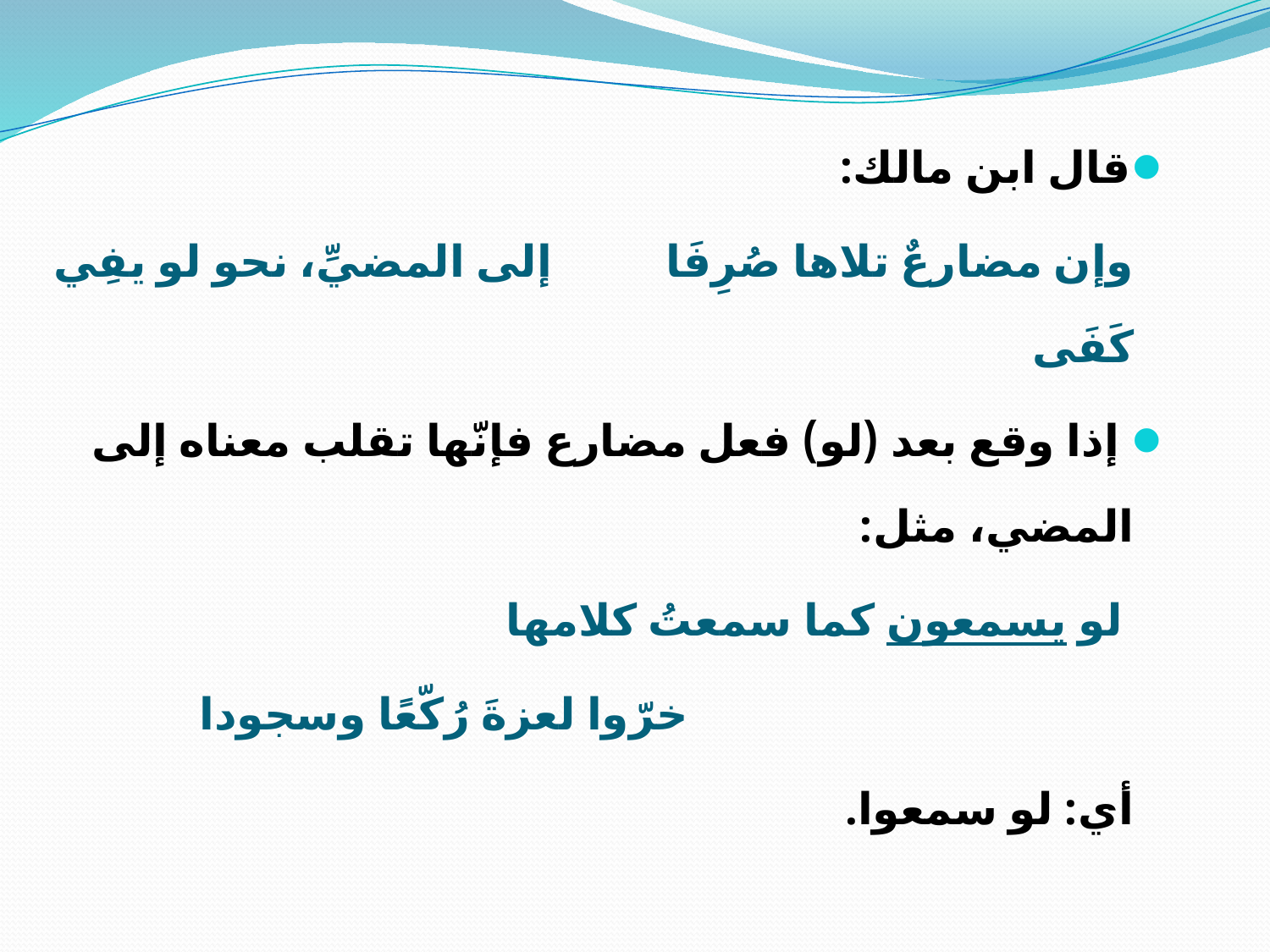

قال ابن مالك:
   وإن مضارعٌ تلاها صُرِفَا          إلى المضيِّ، نحو لو يفِي كَفَى
 إذا وقع بعد (لو) فعل مضارع فإنّها تقلب معناه إلى المضي، مثل:
    لو يسمعون كما سمعتُ كلامها
                                          خرّوا لعزةَ رُكّعًا وسجودا
   أي: لو سمعوا.